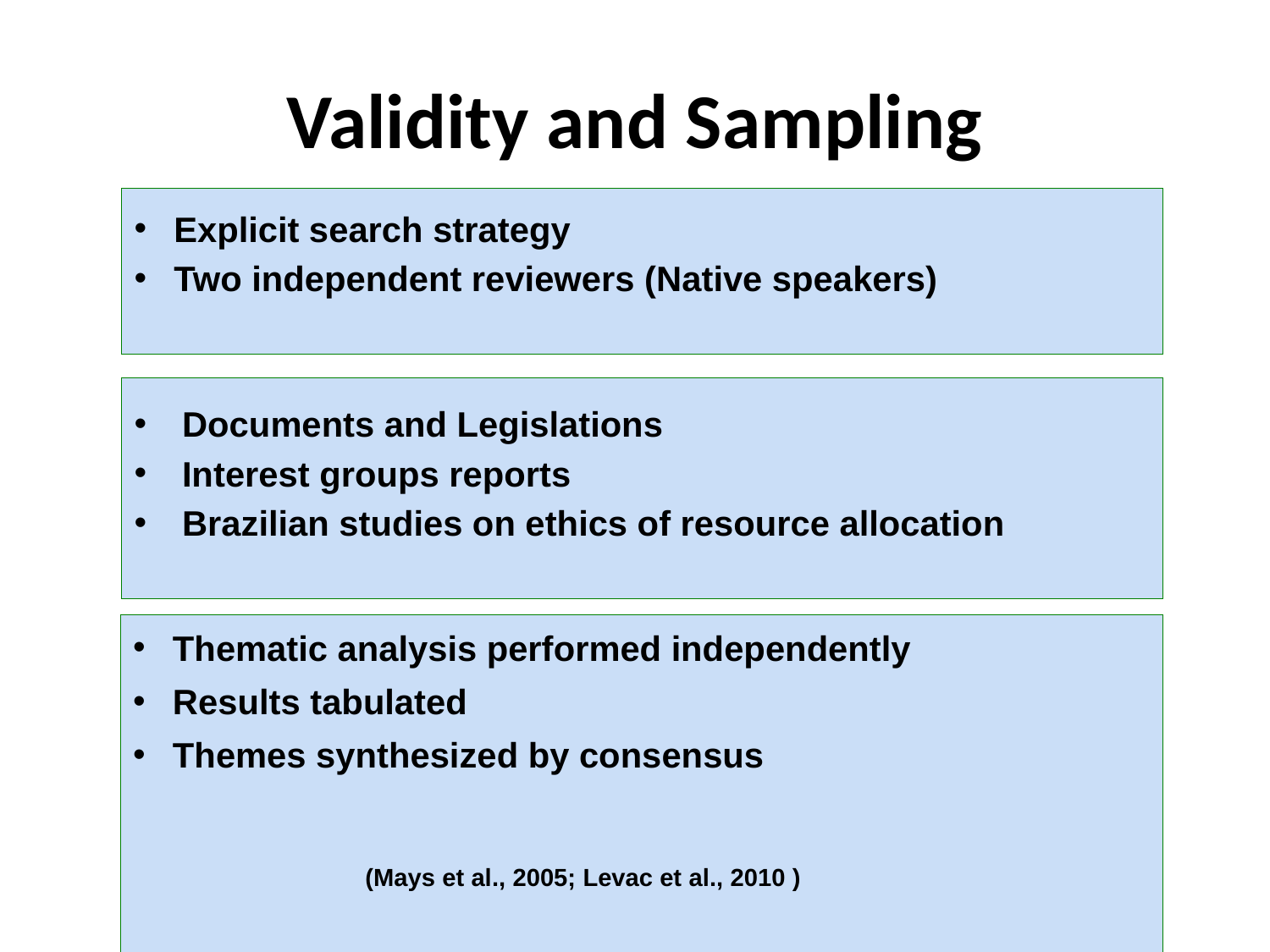

# Validity and Sampling
Explicit search strategy
Two independent reviewers (Native speakers)

Documents and Legislations
Interest groups reports
Brazilian studies on ethics of resource allocation

Thematic analysis performed independently
Results tabulated
Themes synthesized by consensus

(Mays et al., 2005; Levac et al., 2010 )